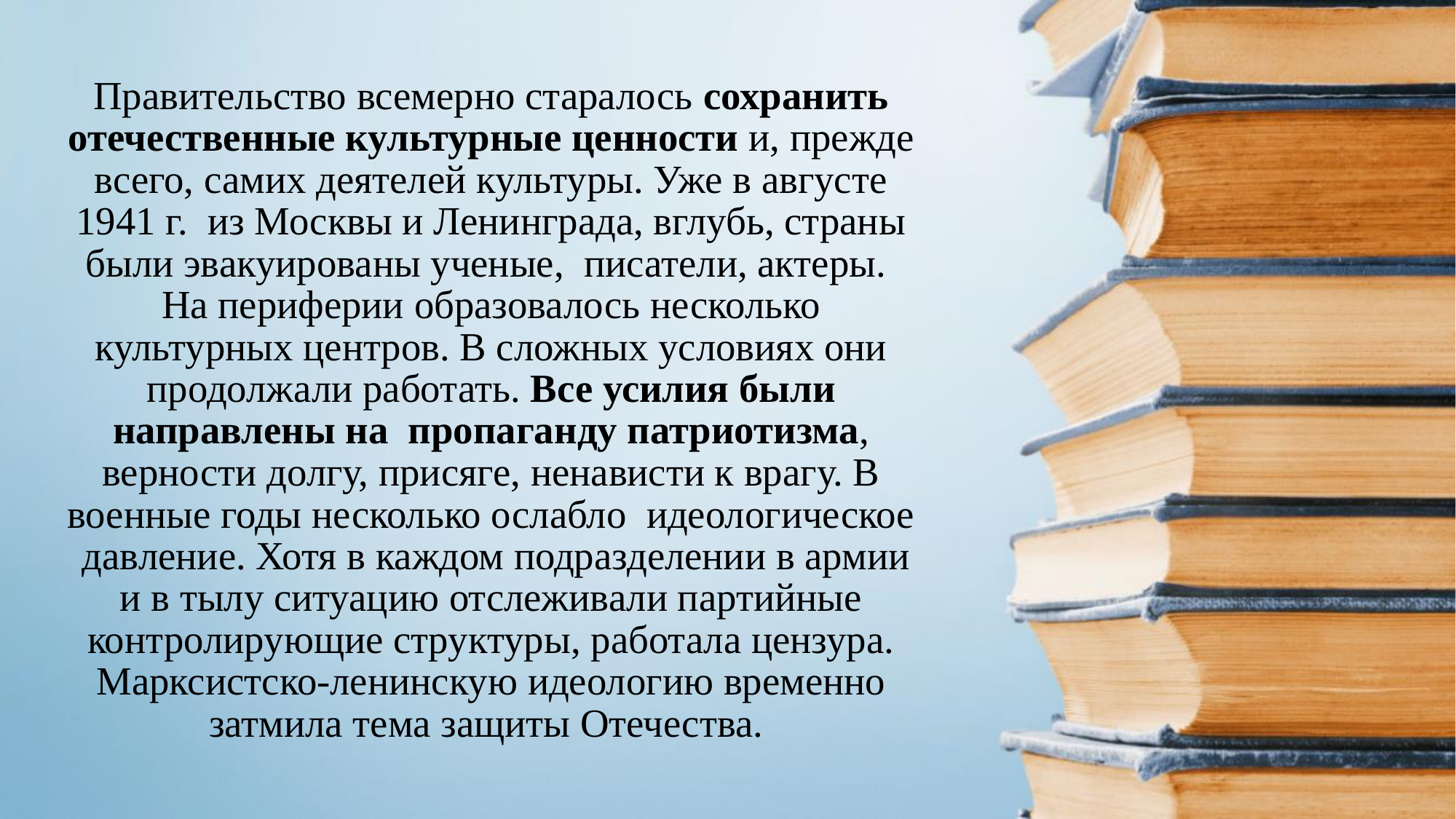

Правительство всемерно старалось сохранить отечественные культурные ценности и, прежде всего, самих деятелей культуры. Уже в августе 1941 г.  из Москвы и Ленинграда, вглубь, страны были эвакуированы ученые,  писатели, актеры.
На периферии образовалось несколько культурных центров. В сложных условиях они продолжали работать. Все усилия были направлены на  пропаганду патриотизма, верности долгу, присяге, ненависти к врагу. В военные годы несколько ослабло  идеологическое  давление. Хотя в каждом подразделении в армии и в тылу ситуацию отслеживали партийные контролирующие структуры, работала цензура. Марксистско-ленинскую идеологию временно затмила тема защиты Отечества.